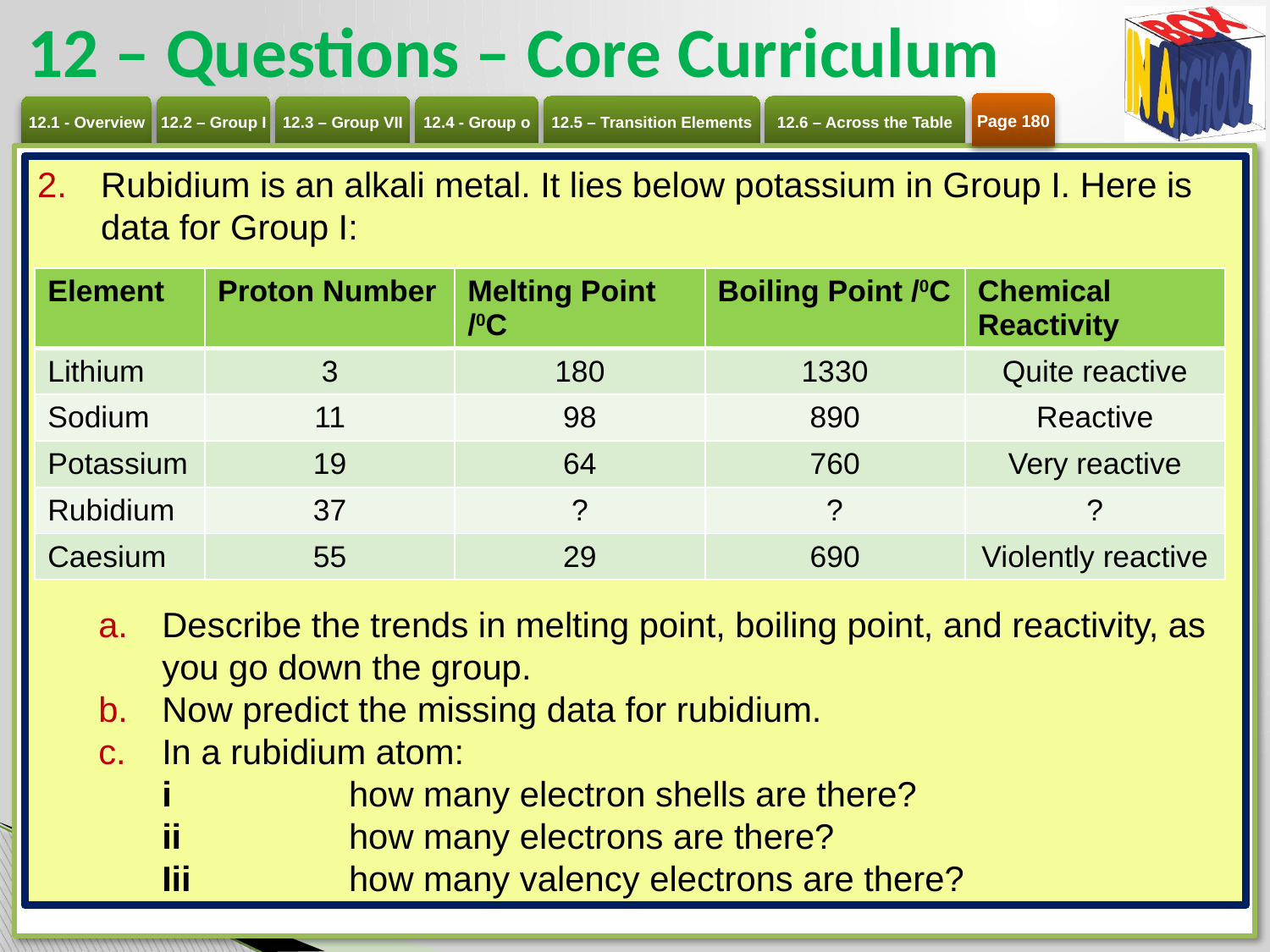

# 12 – Questions – Core Curriculum
Page 180
Rubidium is an alkali metal. It lies below potassium in Group I. Here is data for Group I:

Describe the trends in melting point, boiling point, and reactivity, as you go down the group.
Now predict the missing data for rubidium.
In a rubidium atom:
i 	how many electron shells are there?
ii 	how many electrons are there?
Iii	how many valency electrons are there?
| Element | Proton Number | Melting Point /0C | Boiling Point /0C | Chemical Reactivity |
| --- | --- | --- | --- | --- |
| Lithium | 3 | 180 | 1330 | Quite reactive |
| Sodium | 11 | 98 | 890 | Reactive |
| Potassium | 19 | 64 | 760 | Very reactive |
| Rubidium | 37 | ? | ? | ? |
| Caesium | 55 | 29 | 690 | Violently reactive |